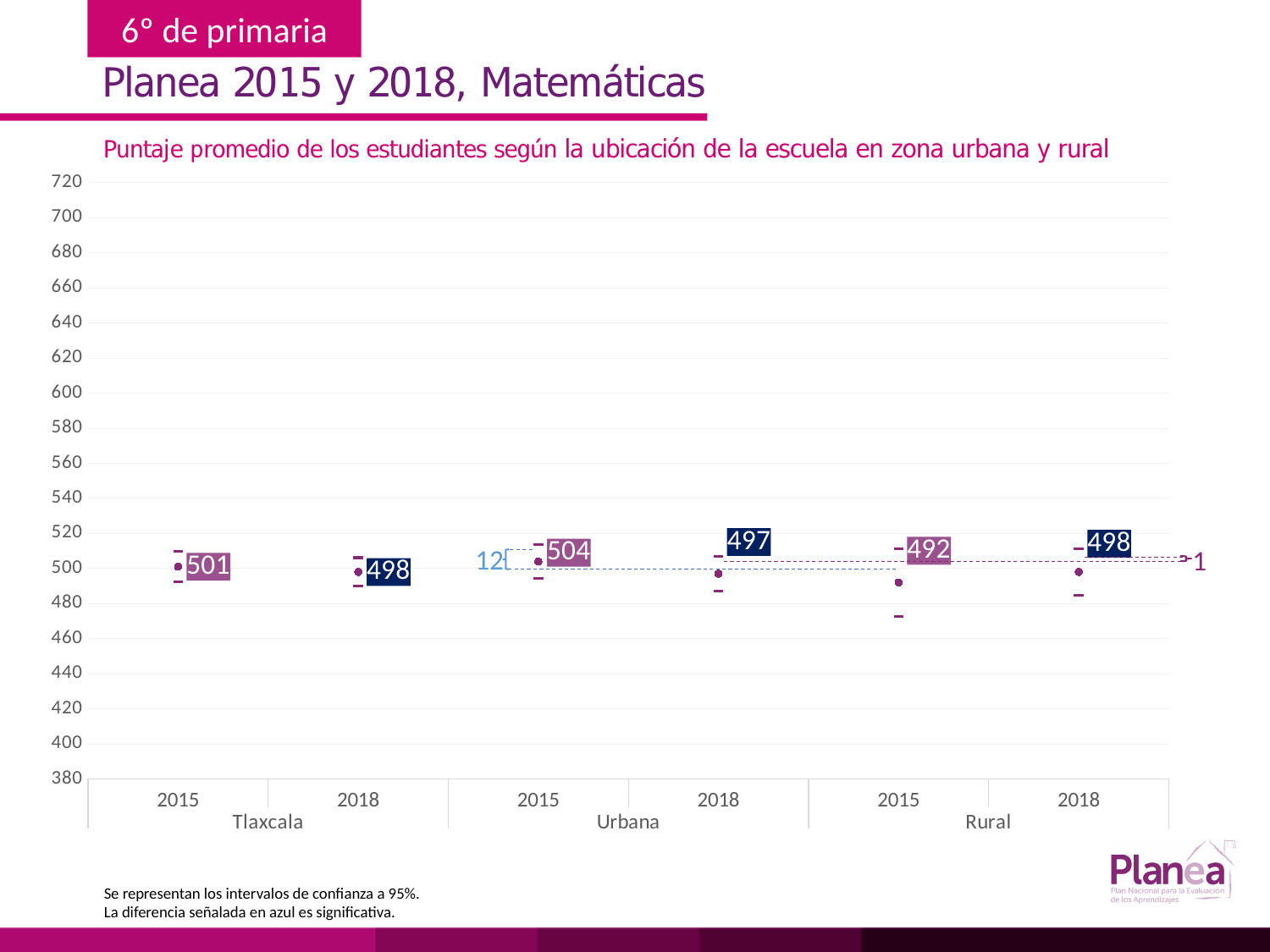

Planea 2015 y 2018, Matemáticas

Puntaje promedio de los estudiantes según la ubicación de la escuela en zona urbana y rural

### Chart

| Category |  |  |  |
|---|---|---|---|
| 2015 | 492.244 | 509.756 | 501.0 |
| 2018 | 489.841 | 506.159 | 498.0 |
| 2015 | 494.249 | 513.751 | 504.0 |
| 2018 | 487.249 | 506.751 | 497.0 |
| 2015 | 472.697 | 511.303 | 492.0 |
| 2018 | 484.667 | 511.333 | 498.0 |
12

1
Se representan los intervalos de confianza a 95%.
La diferencia señalada en azul es significativa.